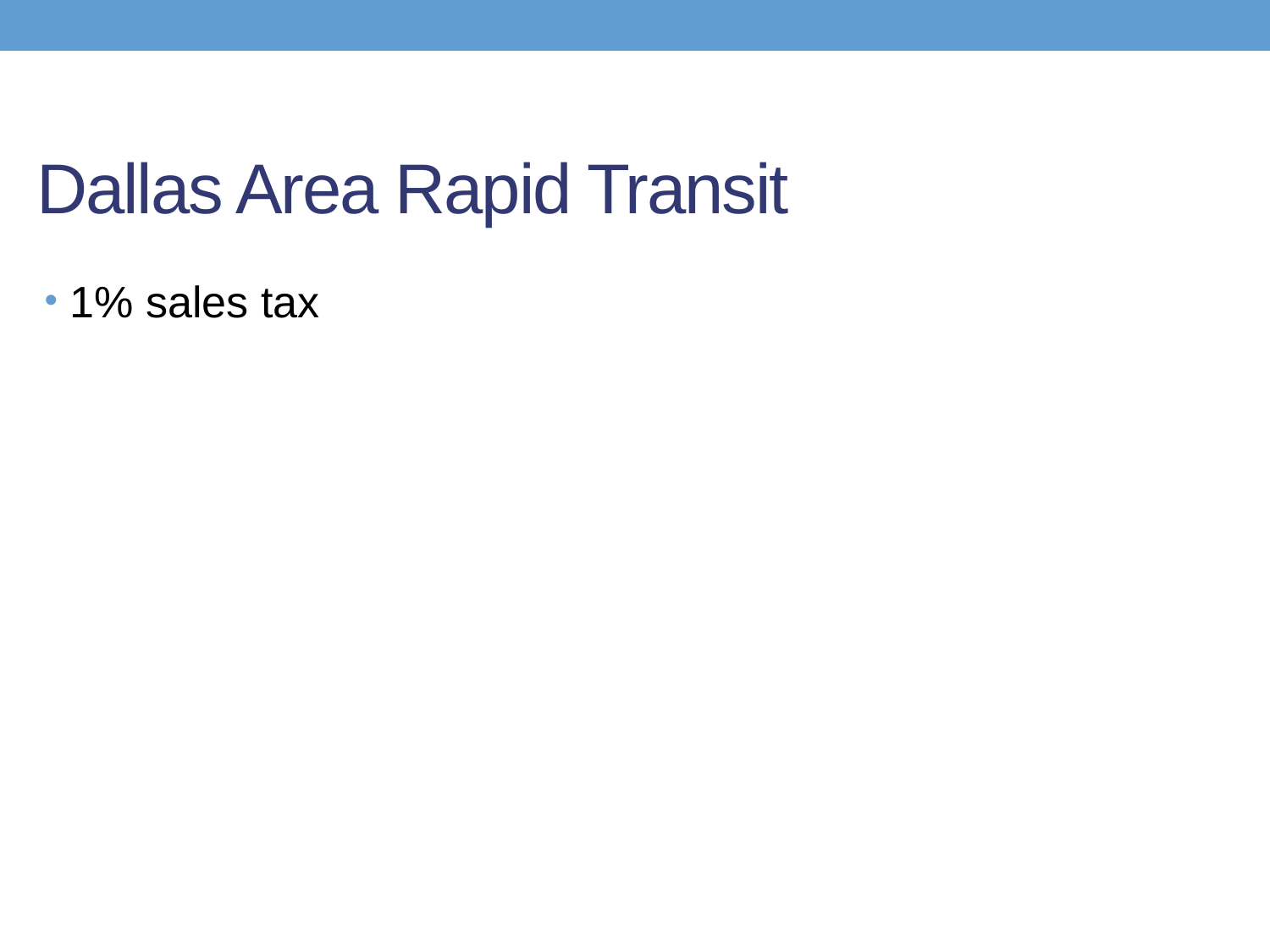

# Dallas Area Rapid Transit
1% sales tax